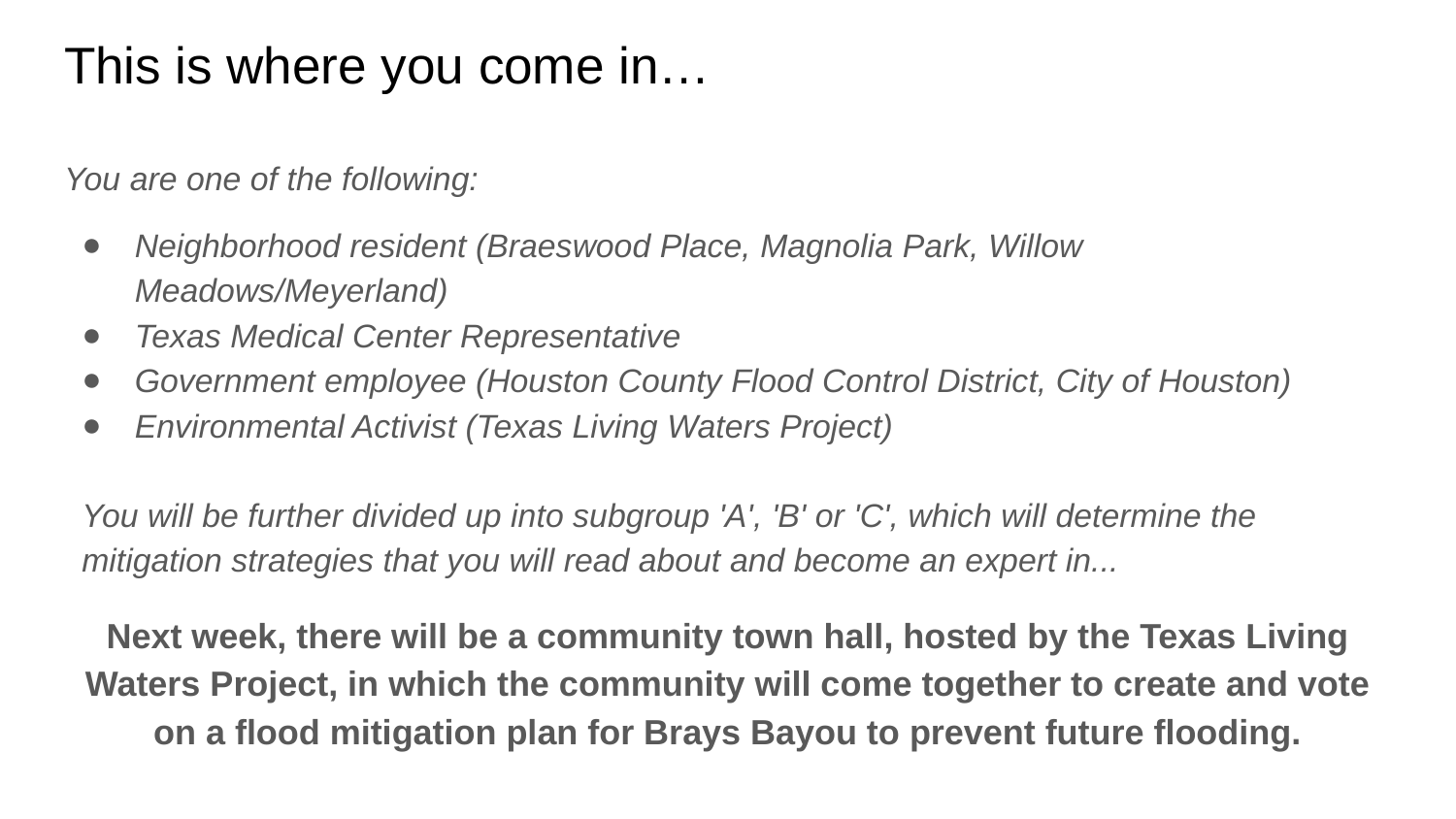

# This is where you come in…
You are one of the following:
Neighborhood resident (Braeswood Place, Magnolia Park, Willow Meadows/Meyerland)
Texas Medical Center Representative
Government employee (Houston County Flood Control District, City of Houston)
Environmental Activist (Texas Living Waters Project)

You will be further divided up into subgroup 'A', 'B' or 'C', which will determine the mitigation strategies that you will read about and become an expert in...
Next week, there will be a community town hall, hosted by the Texas Living Waters Project, in which the community will come together to create and vote on a flood mitigation plan for Brays Bayou to prevent future flooding.